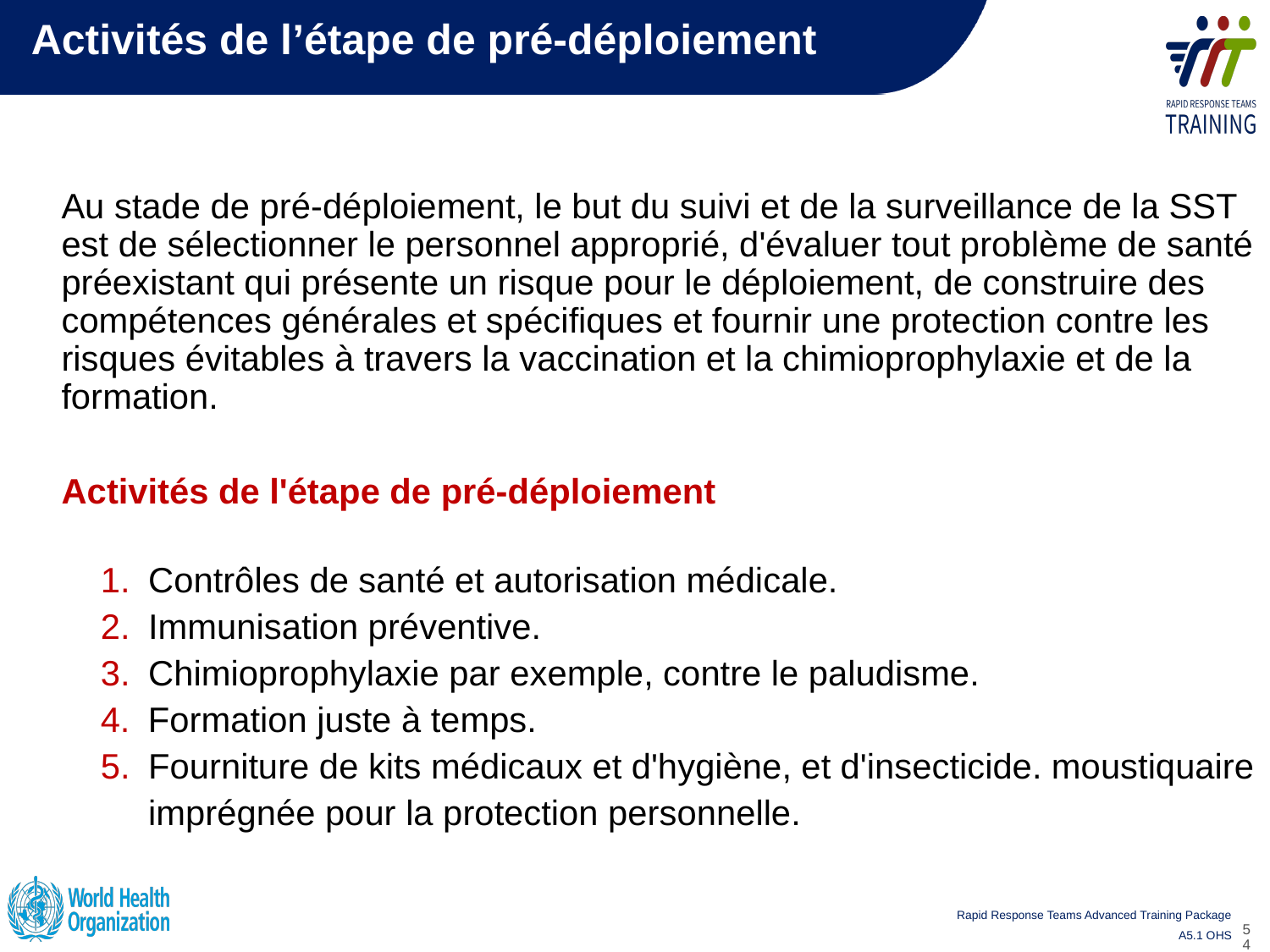

Activités de l’étape de pré-déploiement

Au stade de pré-déploiement, le but du suivi et de la surveillance de la SST est de sélectionner le personnel approprié, d'évaluer tout problème de santé préexistant qui présente un risque pour le déploiement, de construire des compétences générales et spécifiques et fournir une protection contre les risques évitables à travers la vaccination et la chimioprophylaxie et de la formation.

Activités de l'étape de pré-déploiement

Contrôles de santé et autorisation médicale.
Immunisation préventive.
Chimioprophylaxie par exemple, contre le paludisme.
Formation juste à temps.
Fourniture de kits médicaux et d'hygiène, et d'insecticide. moustiquaire imprégnée pour la protection personnelle.
54